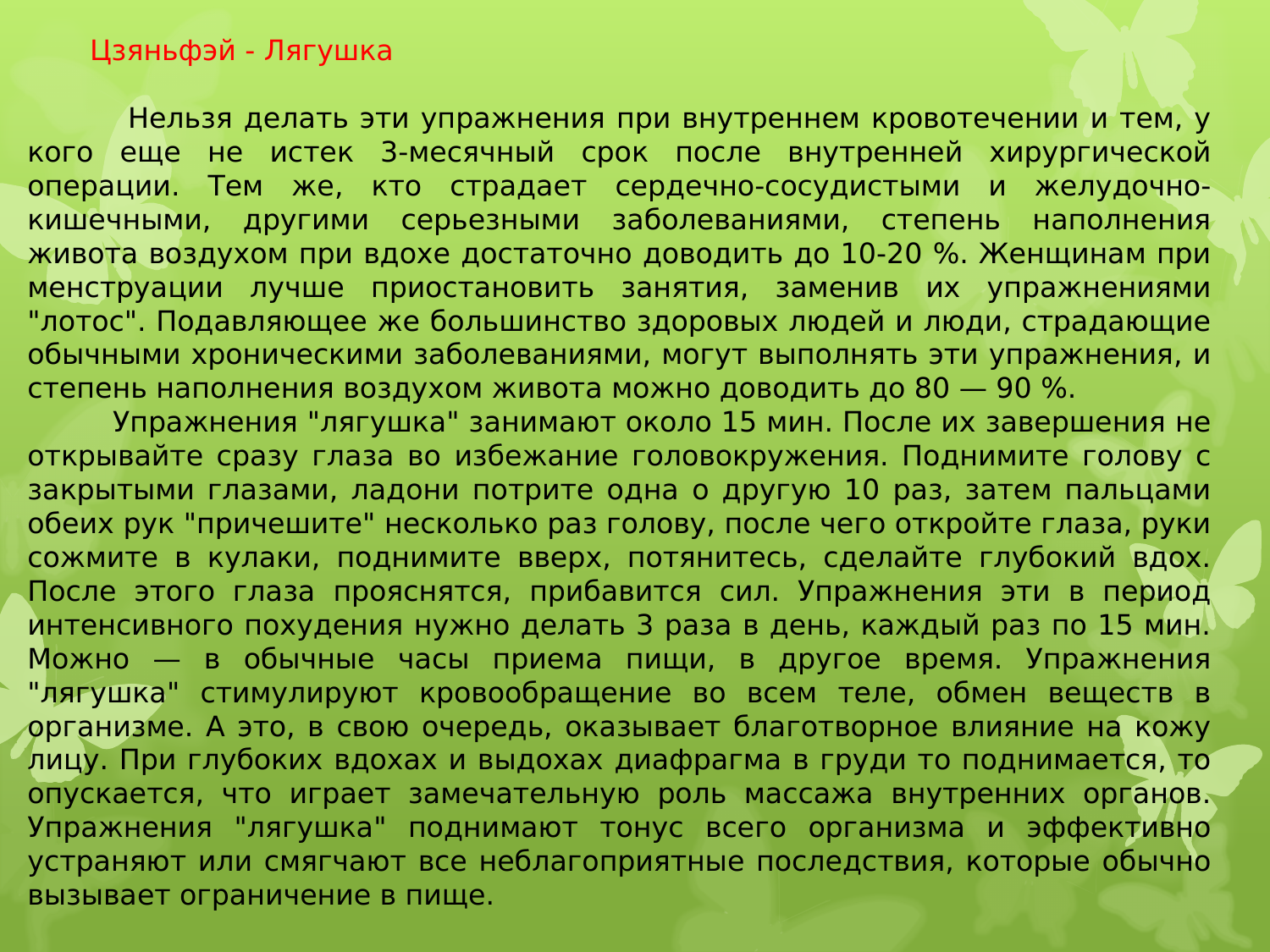

Цзяньфэй - Лягушка

         Нельзя делать эти упражнения при внутреннем кровотечении и тем, у кого еще не истек 3-месячный срок после внутренней хирургической операции. Тем же, кто страдает сердечно-сосудистыми и желудочно-кишечными, другими серьезными заболеваниями, степень наполнения живота воздухом при вдохе достаточно доводить до 10-20 %. Женщинам при менструации лучше приостановить занятия, заменив их упражнениями "лотос". Подавляющее же большинство здоровых людей и люди, страдающие обычными хроническими заболеваниями, могут выполнять эти упражнения, и степень наполнения воздухом живота можно доводить до 80 — 90 %.
         Упражнения "лягушка" занимают около 15 мин. После их завершения не открывайте сразу глаза во избежание головокружения. Поднимите голову с закрытыми глазами, ладони потрите одна о другую 10 раз, затем пальцами обеих рук "причешите" несколько раз голову, после чего откройте глаза, руки сожмите в кулаки, поднимите вверх, потянитесь, сделайте глубокий вдох. После этого глаза прояснятся, прибавится сил. Упражнения эти в период интенсивного похудения нужно делать 3 раза в день, каждый раз по 15 мин. Можно — в обычные часы приема пищи, в другое время. Упражнения "лягушка" стимулируют кровообращение во всем теле, обмен веществ в организме. А это, в свою очередь, оказывает благотворное влияние на кожу лицу. При глубоких вдохах и выдохах диафрагма в груди то поднимается, то опускается, что играет замечательную роль массажа внутренних органов. Упражнения "лягушка" поднимают тонус всего организма и эффективно устраняют или смягчают все неблагоприятные последствия, которые обычно вызывает ограничение в пище.